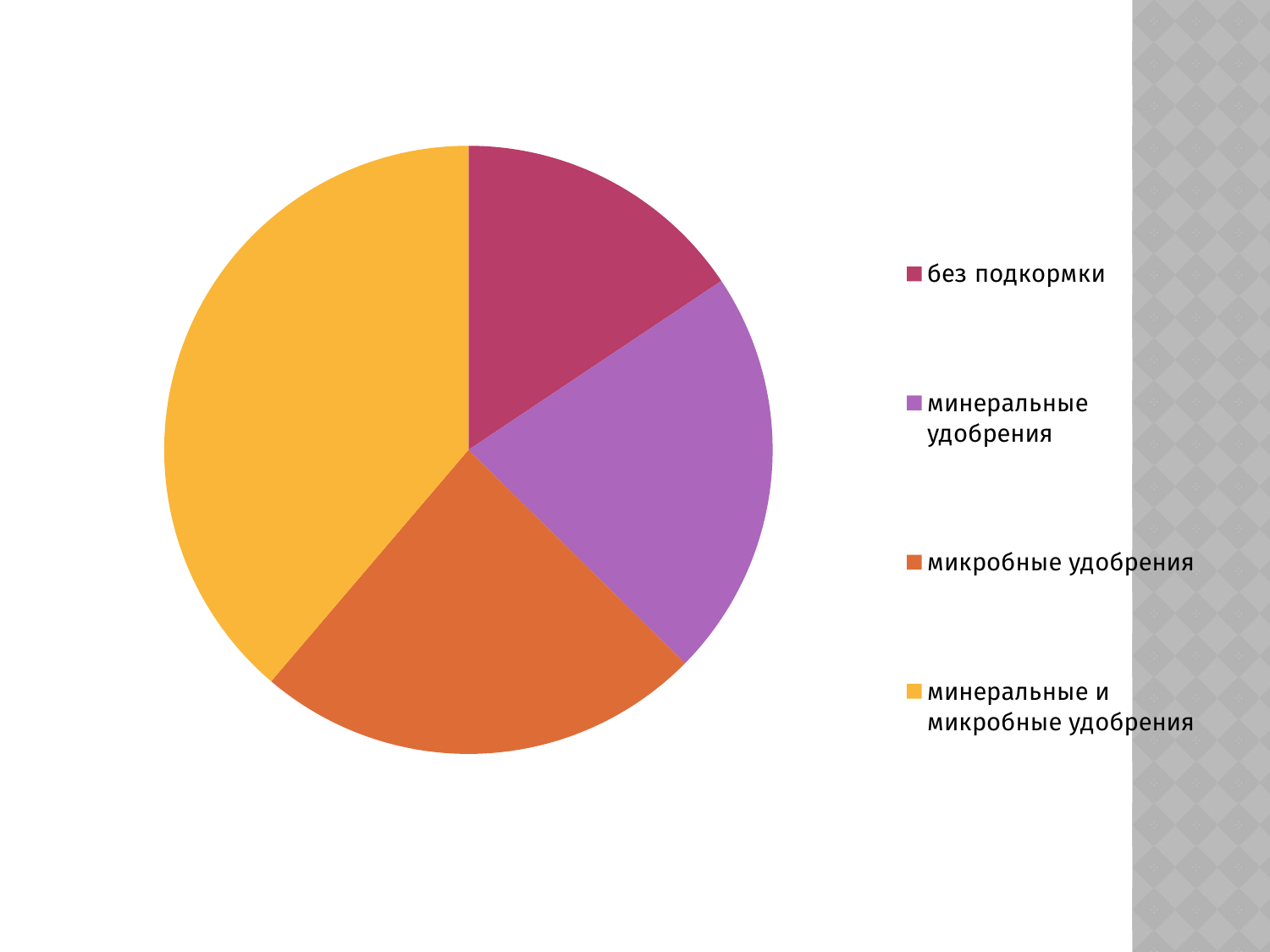

#

### Chart

| Category | Продажи |
|---|---|
| без подкормки | 13.5 |
| минеральные удобрения | 18.8 |
| микробные удобрения | 20.6 |
| минеральные и микробные удобрения | 33.5 |